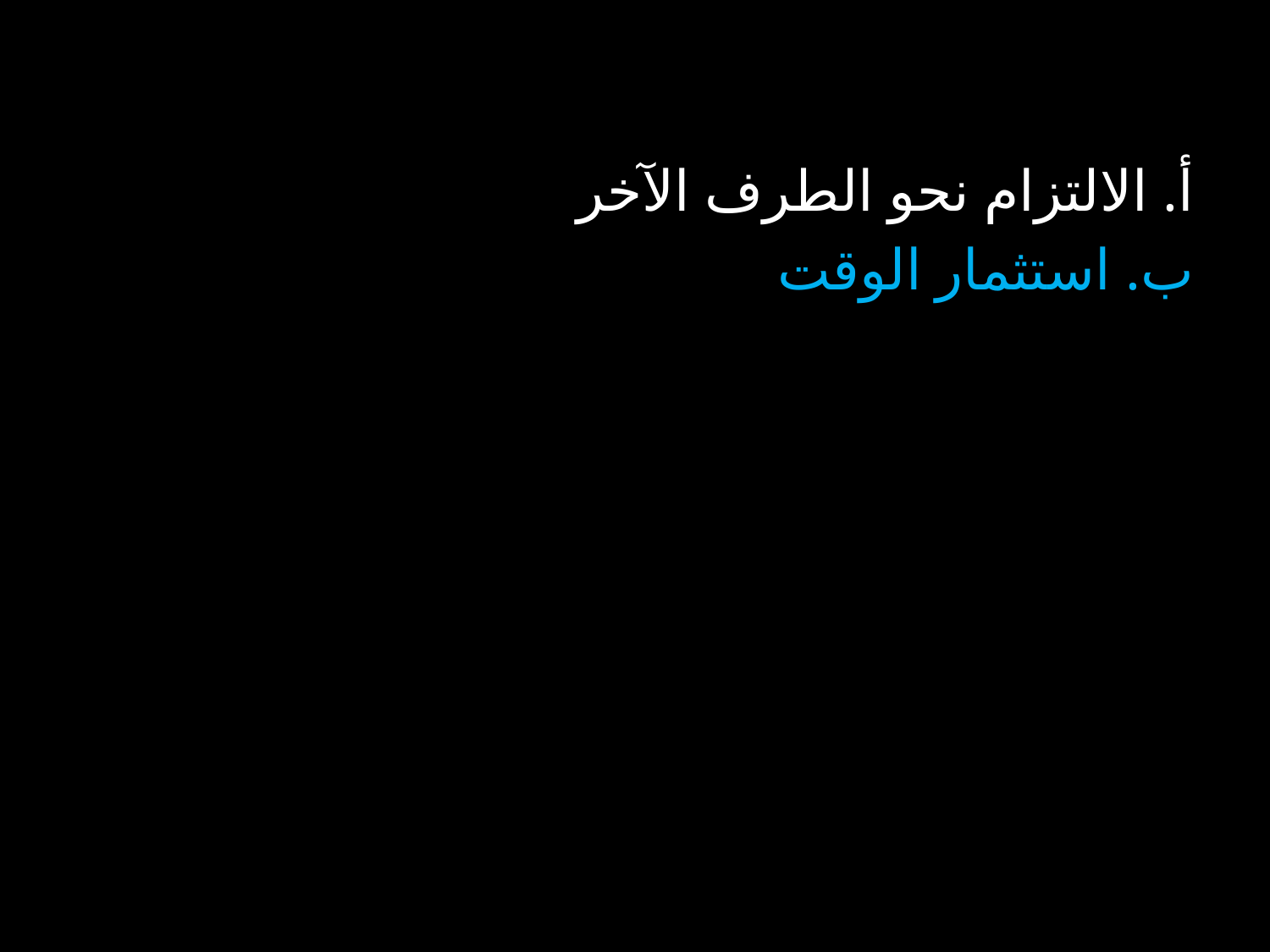

أ. الالتزام نحو الطرف الآخر
ب. استثمار الوقت